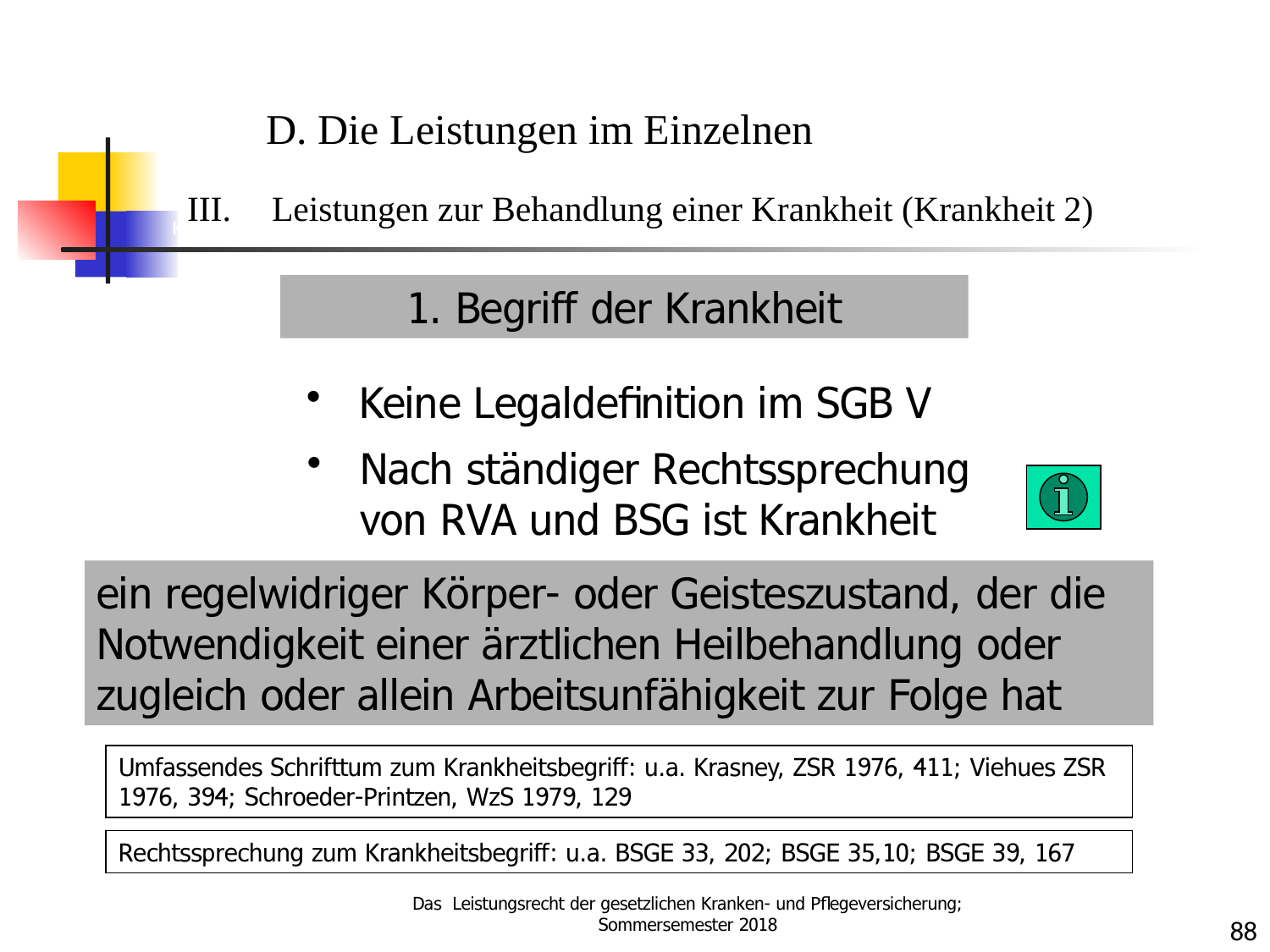

Krankheit 2
D. Die Leistungen im Einzelnen

Leistungen zur Behandlung einer Krankheit (Krankheit 2)
1. Begriff der Krankheit
Keine Legaldefinition im SGB V
Nach ständiger Rechtssprechung von RVA und BSG ist Krankheit

ein regelwidriger Körper- oder Geisteszustand, der die Notwendigkeit einer ärztlichen Heilbehandlung oder zugleich oder allein Arbeitsunfähigkeit zur Folge hat
Umfassendes Schrifttum zum Krankheitsbegriff: u.a. Krasney, ZSR 1976, 411; Viehues ZSR 1976, 394; Schroeder-Printzen, WzS 1979, 129
Rechtssprechung zum Krankheitsbegriff: u.a. BSGE 33, 202; BSGE 35,10; BSGE 39, 167
Das  Leistungsrecht der gesetzlichen Kranken- und Pflegeversicherung; Sommersemester 2018
88